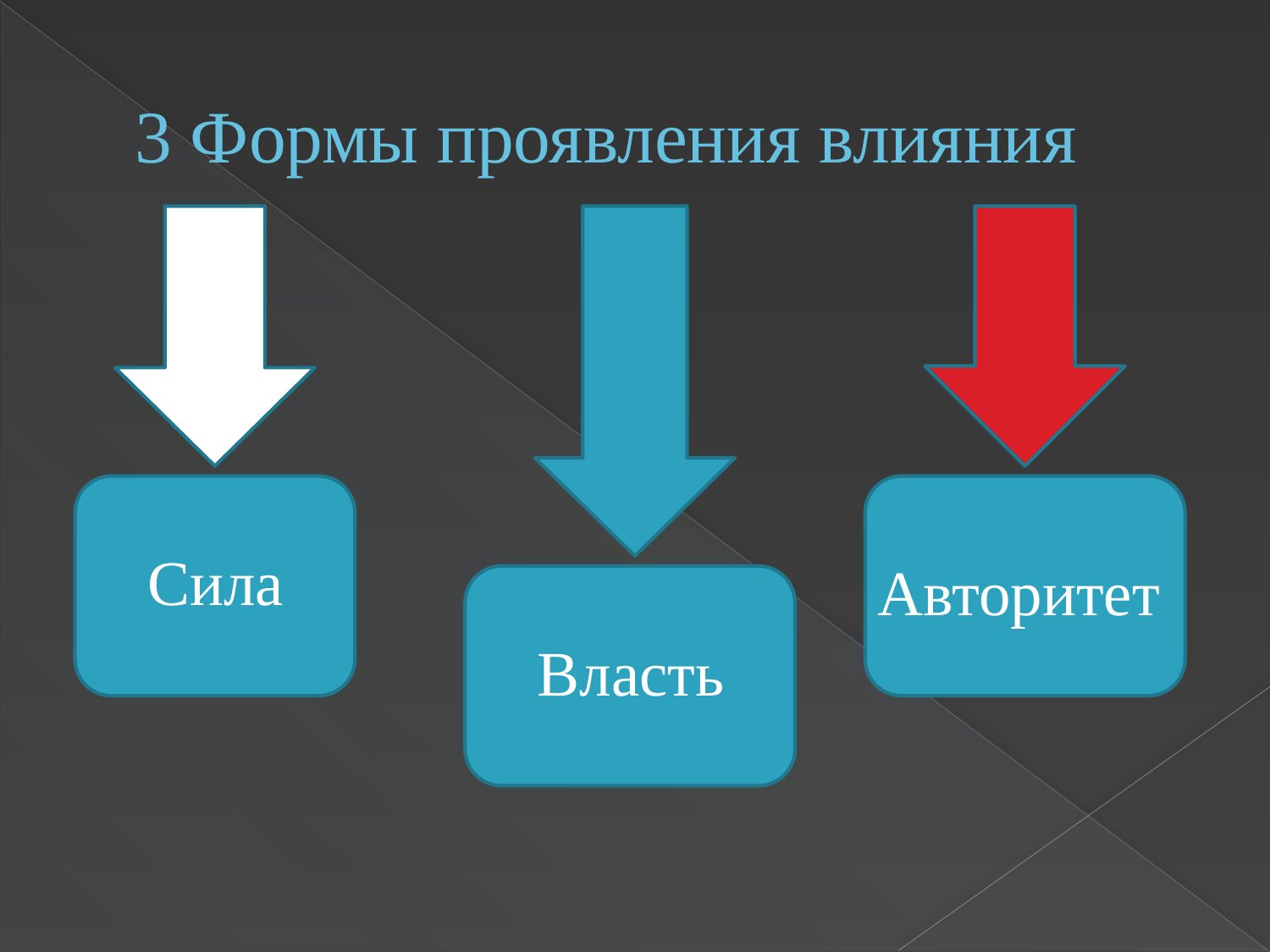

# 3 Формы проявления влияния

Сила
Авторитет

Власть